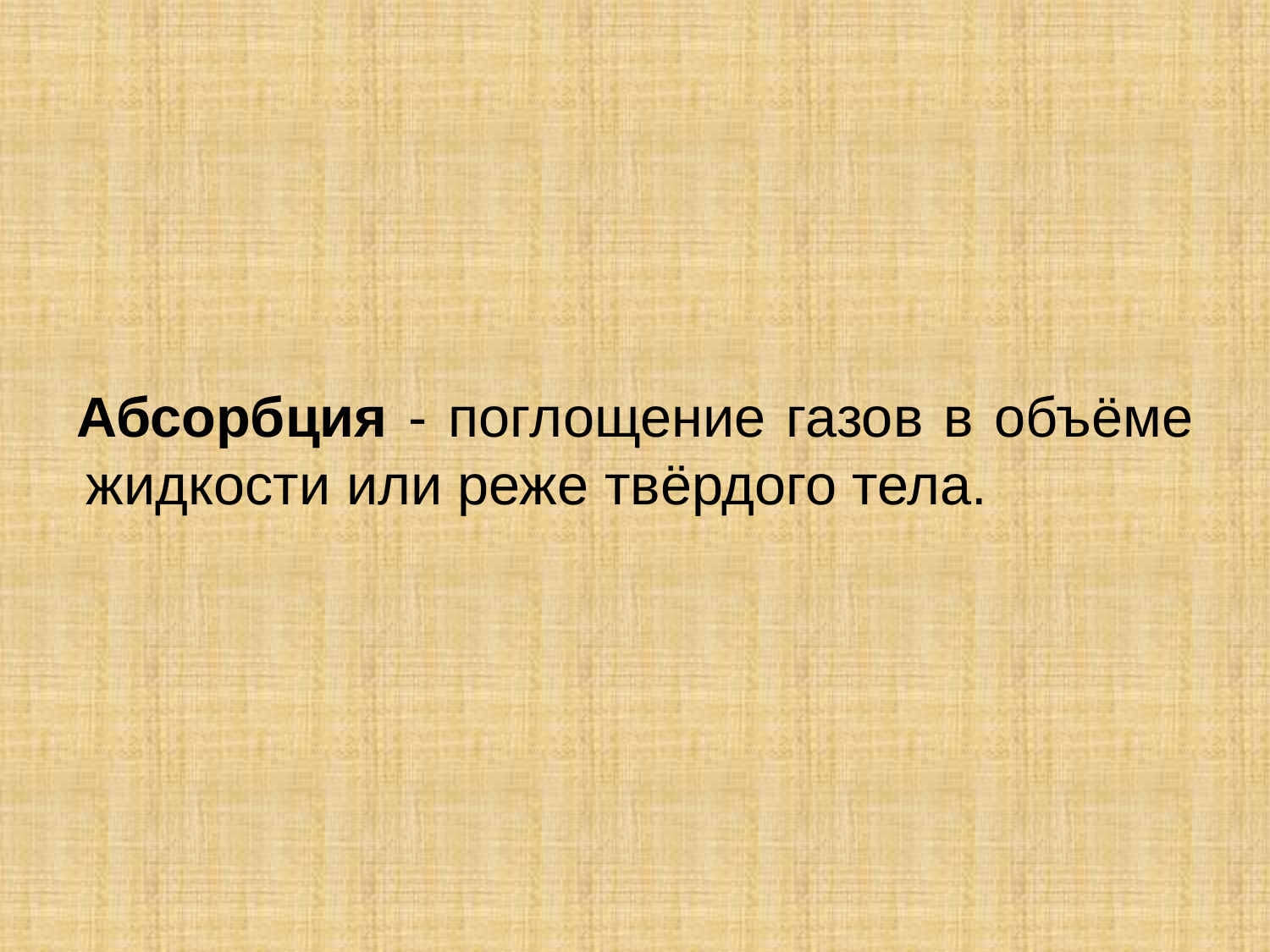

Абсорбция - поглощение газов в объёме жидкости или реже твёрдого тела.